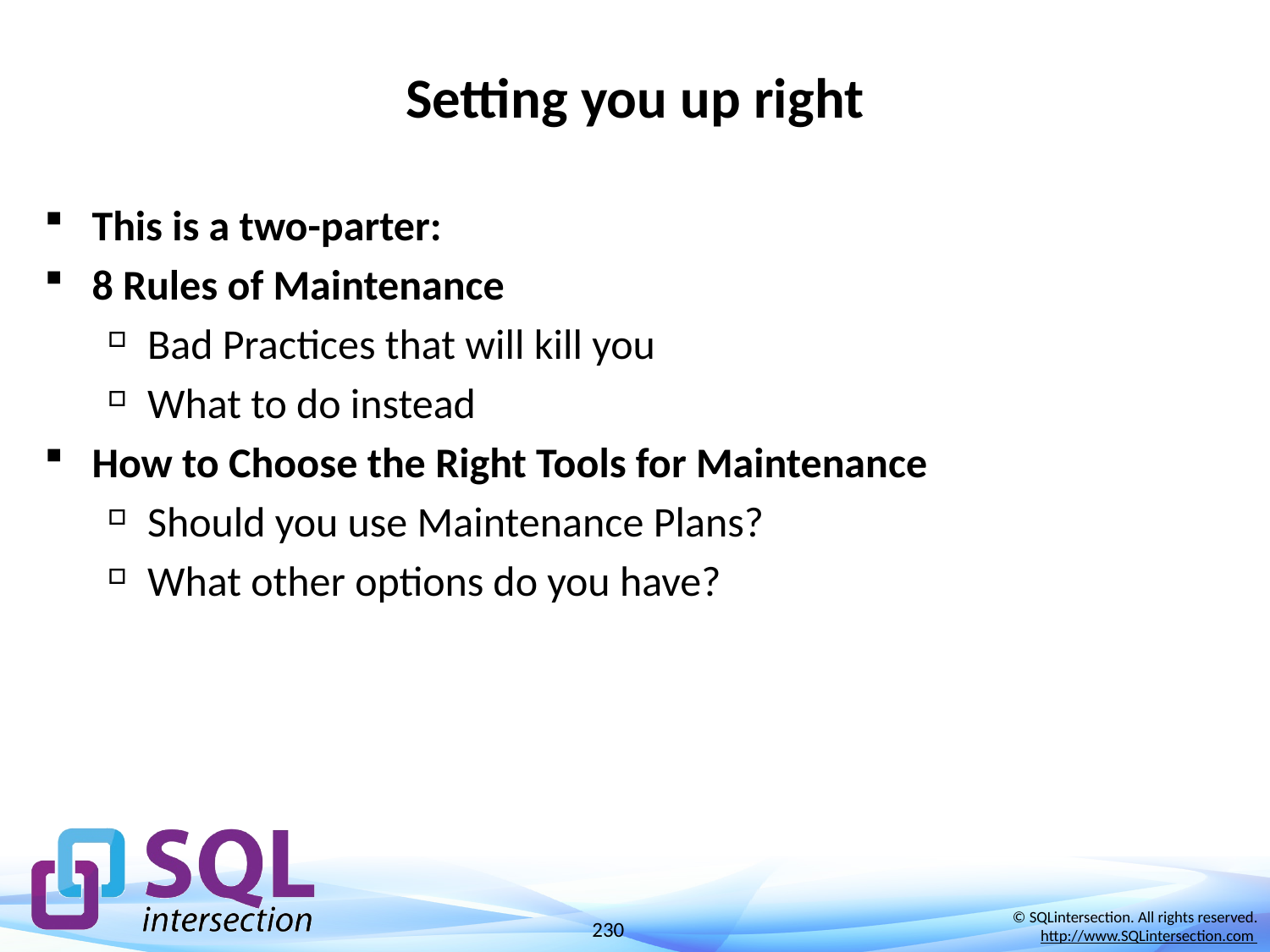

# Setting you up right
This is a two-parter:
8 Rules of Maintenance
Bad Practices that will kill you
What to do instead
How to Choose the Right Tools for Maintenance
Should you use Maintenance Plans?
What other options do you have?